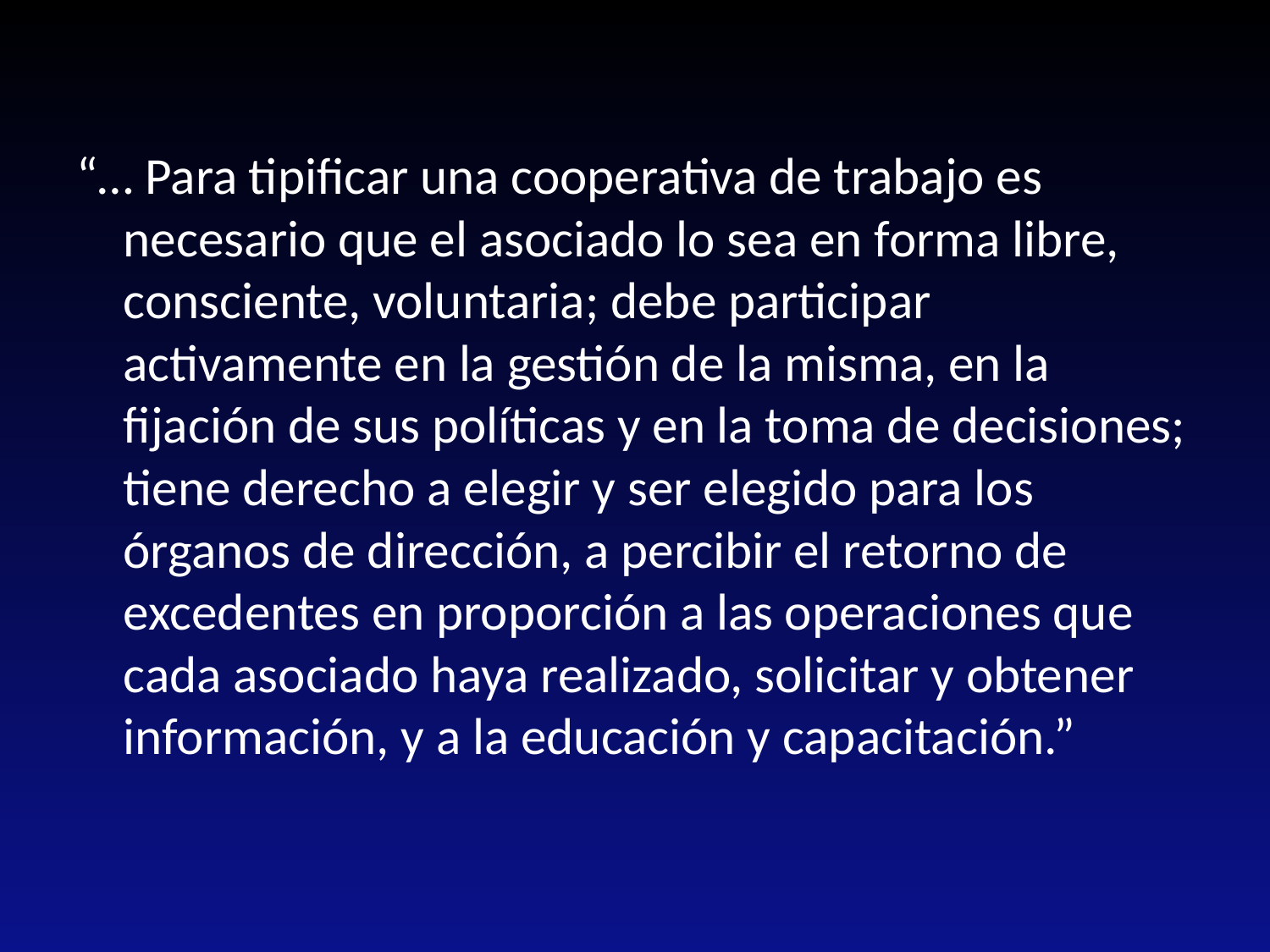

“… Para tipificar una cooperativa de trabajo es necesario que el asociado lo sea en forma libre, consciente, voluntaria; debe participar activamente en la gestión de la misma, en la fijación de sus políticas y en la toma de decisiones; tiene derecho a elegir y ser elegido para los órganos de dirección, a percibir el retorno de excedentes en proporción a las operaciones que cada asociado haya realizado, solicitar y obtener información, y a la educación y capacitación.”